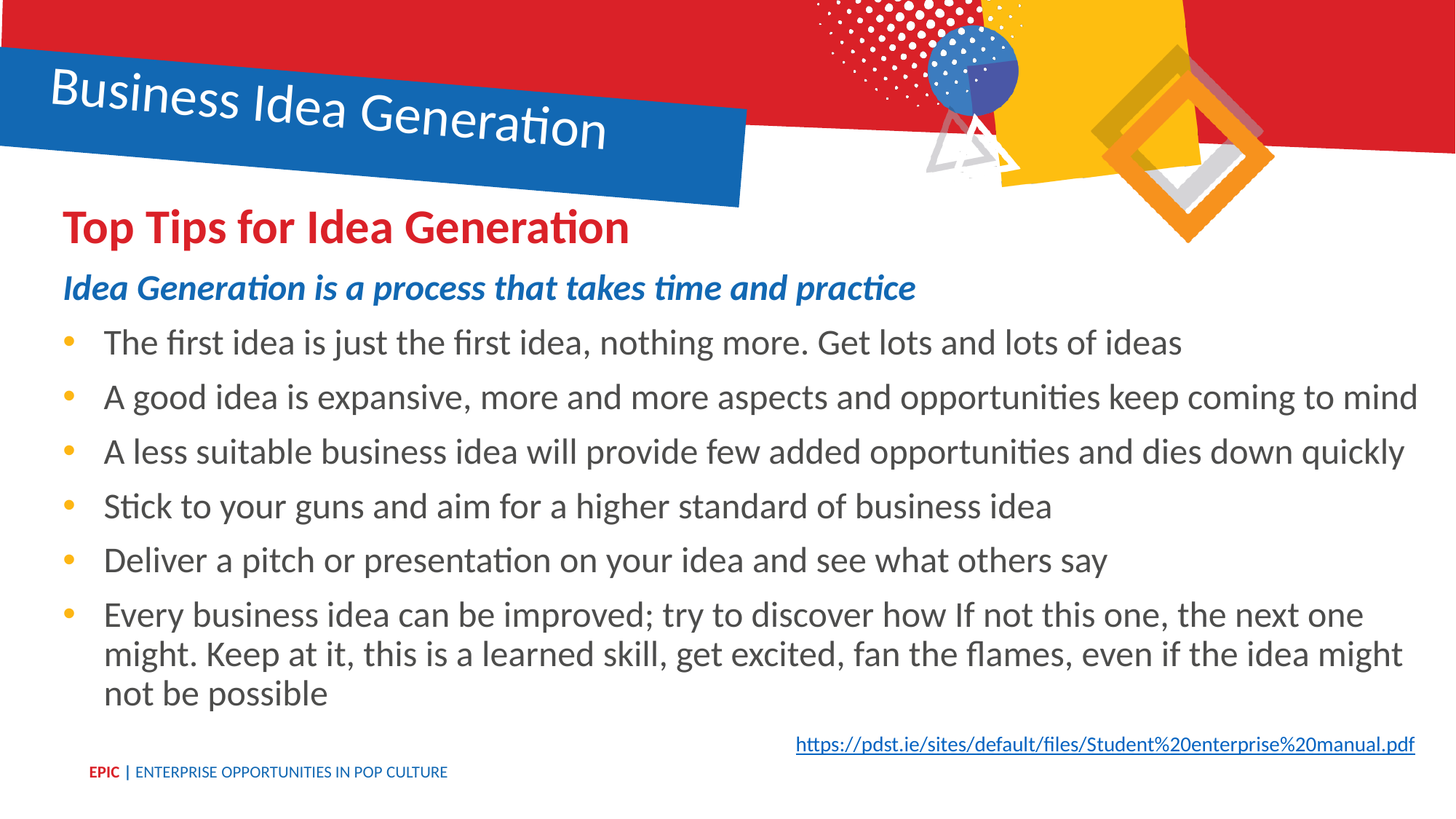

Business Idea Generation
Top Tips for Idea Generation
Idea Generation is a process that takes time and practice
The first idea is just the first idea, nothing more. Get lots and lots of ideas
A good idea is expansive, more and more aspects and opportunities keep coming to mind
A less suitable business idea will provide few added opportunities and dies down quickly
Stick to your guns and aim for a higher standard of business idea
Deliver a pitch or presentation on your idea and see what others say
Every business idea can be improved; try to discover how If not this one, the next one might. Keep at it, this is a learned skill, get excited, fan the flames, even if the idea might not be possible
https://pdst.ie/sites/default/files/Student%20enterprise%20manual.pdf